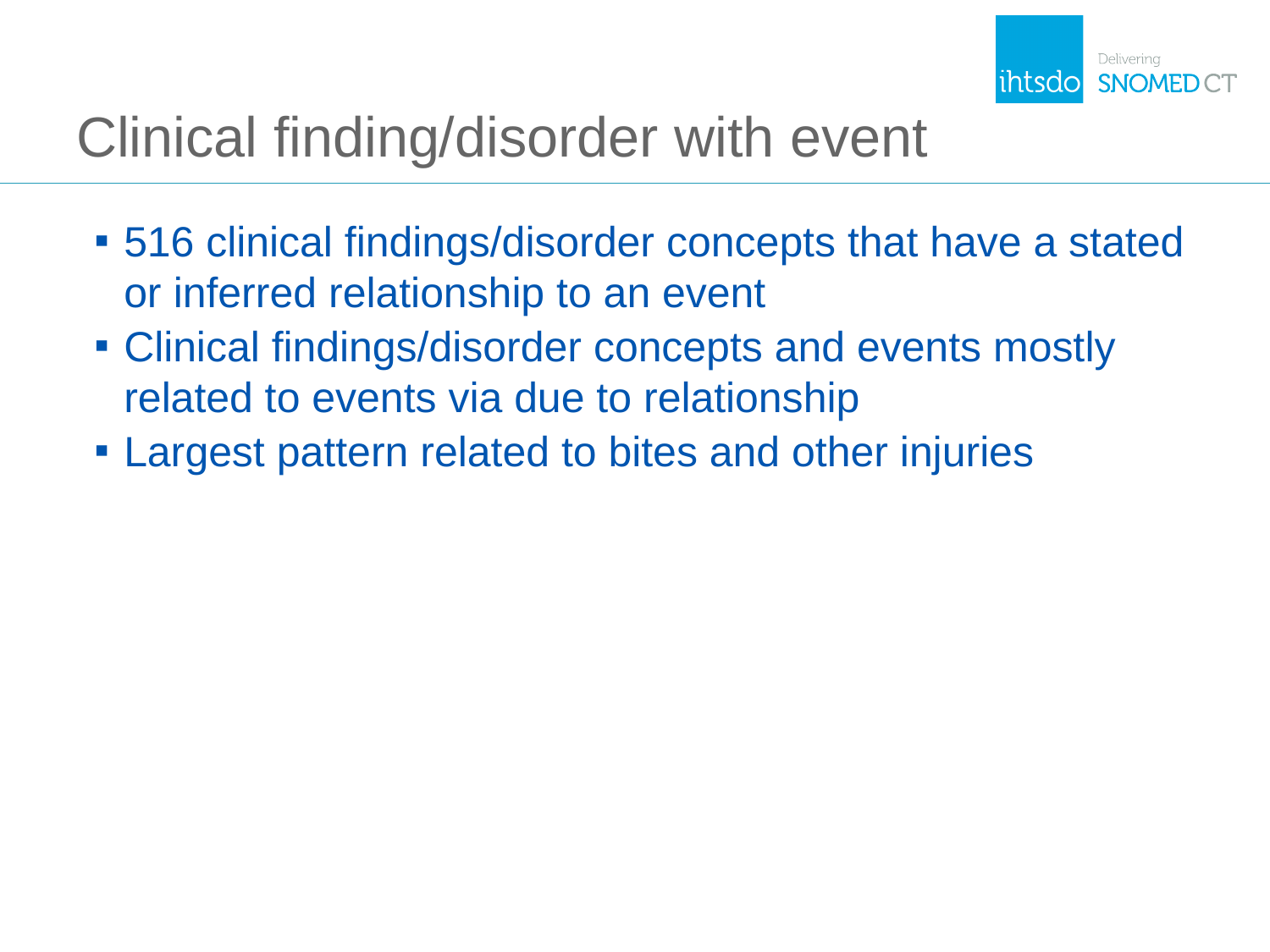

# Clinical finding/disorder with event
516 clinical findings/disorder concepts that have a stated or inferred relationship to an event
Clinical findings/disorder concepts and events mostly related to events via due to relationship
Largest pattern related to bites and other injuries